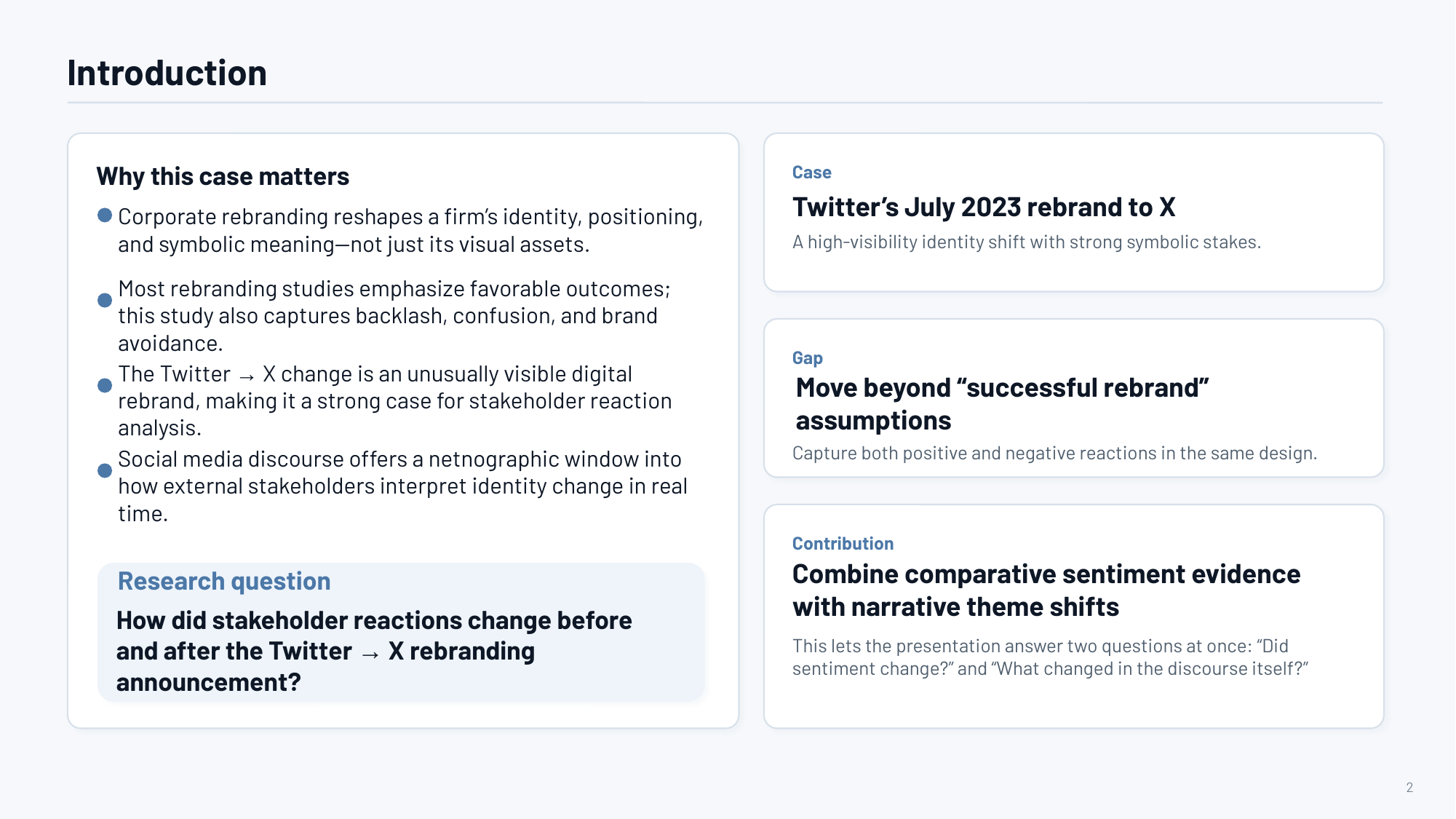

Introduction

Why this case matters
Case
Twitter’s July 2023 rebrand to X
Corporate rebranding reshapes a firm’s identity, positioning, and symbolic meaning—not just its visual assets.

A high-visibility identity shift with strong symbolic stakes.
Most rebranding studies emphasize favorable outcomes; this study also captures backlash, confusion, and brand avoidance.

Gap
The Twitter → X change is an unusually visible digital rebrand, making it a strong case for stakeholder reaction analysis.

Move beyond “successful rebrand” assumptions
Capture both positive and negative reactions in the same design.
Social media discourse offers a netnographic window into how external stakeholders interpret identity change in real time.

Contribution
Combine comparative sentiment evidence with narrative theme shifts

Research question
How did stakeholder reactions change before and after the Twitter → X rebranding announcement?
This lets the presentation answer two questions at once: “Did sentiment change?” and “What changed in the discourse itself?”

2